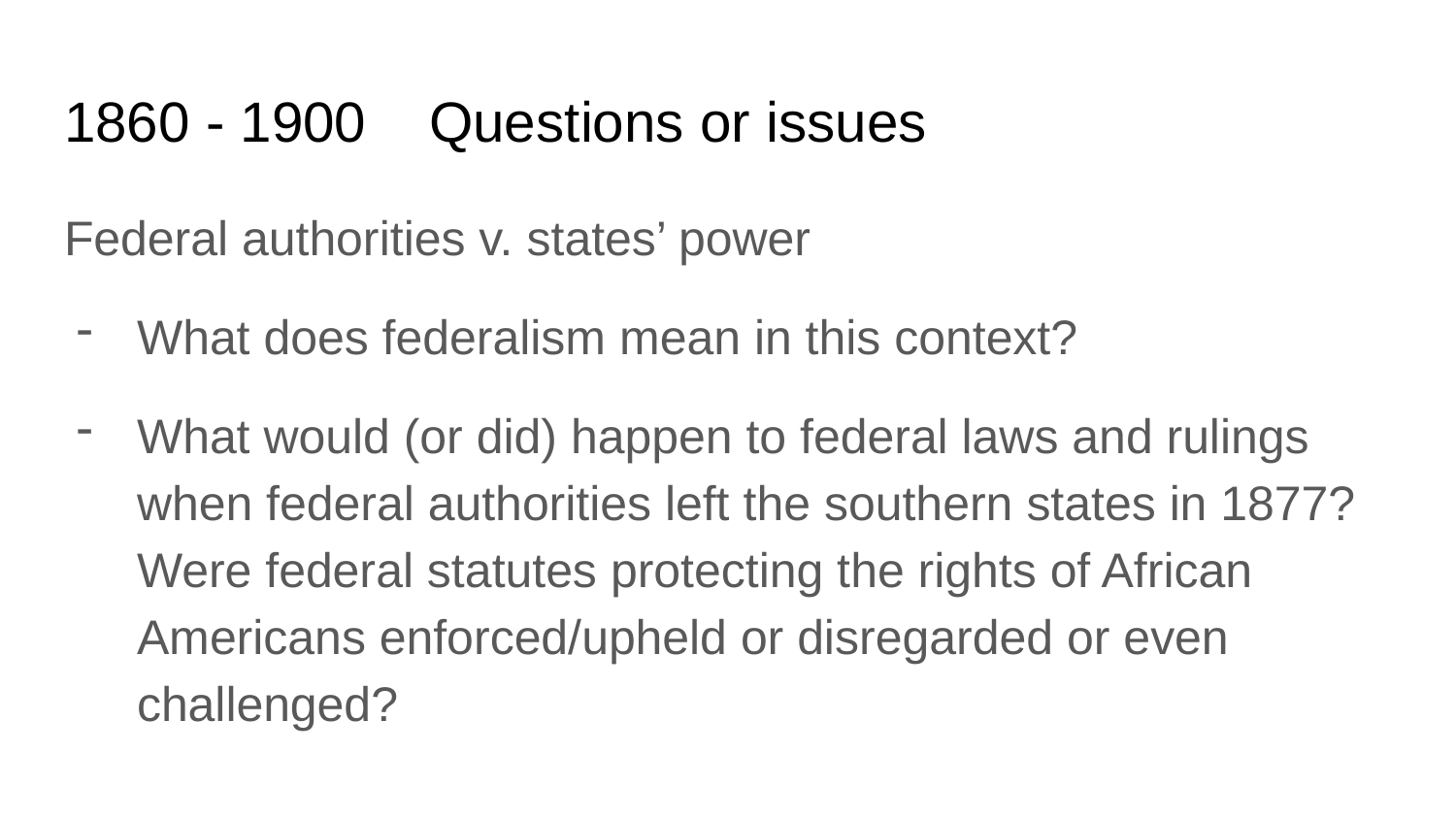

# 1860 - 1900    Questions or issues
Federal authorities v. states’ power
What does federalism mean in this context?
What would (or did) happen to federal laws and rulings when federal authorities left the southern states in 1877?  Were federal statutes protecting the rights of African Americans enforced/upheld or disregarded or even challenged?